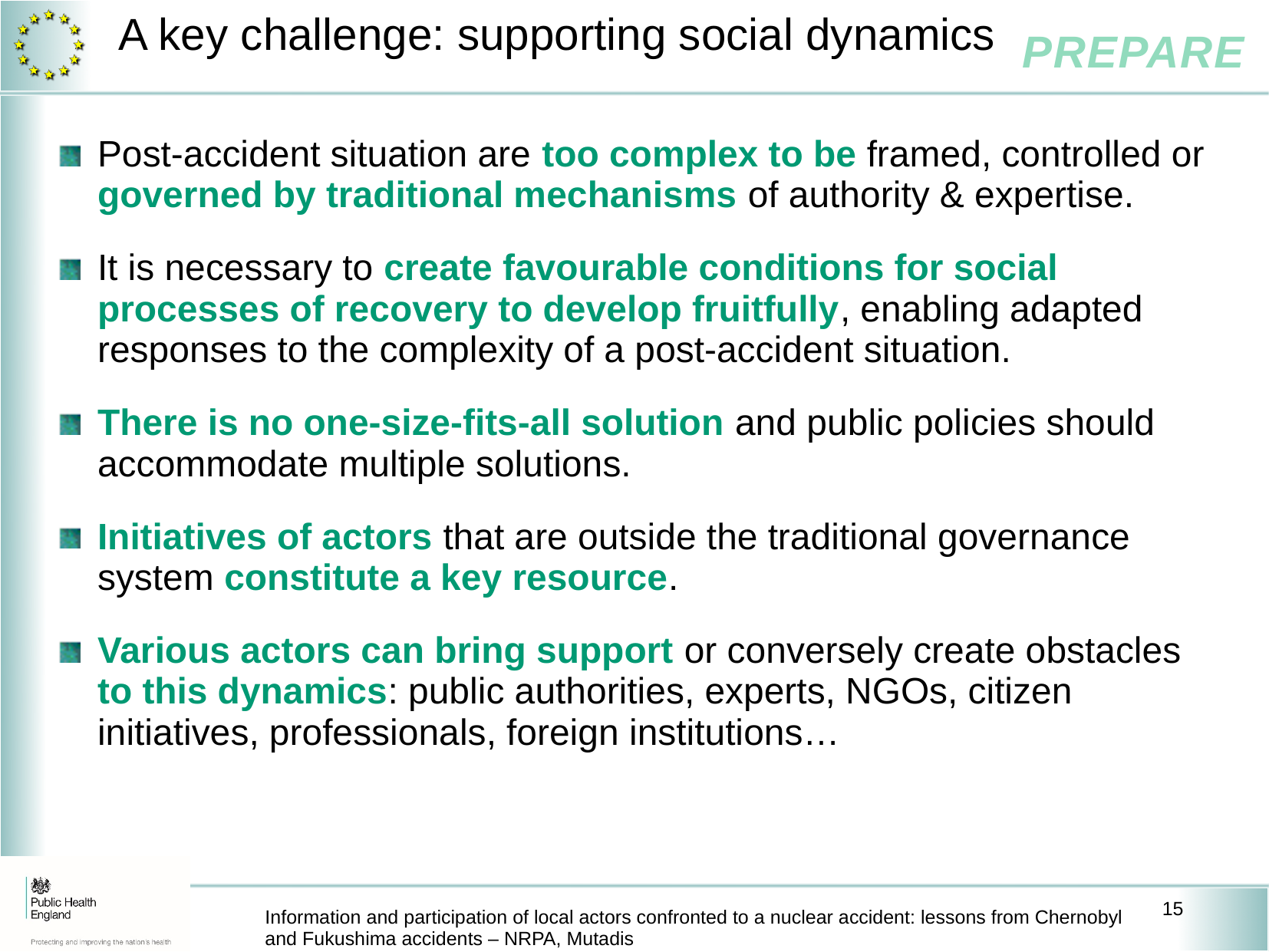

A key challenge: supporting social dynamics
Post-accident situation are too complex to be framed, controlled or governed by traditional mechanisms of authority & expertise.
It is necessary to create favourable conditions for social processes of recovery to develop fruitfully, enabling adapted responses to the complexity of a post-accident situation.
There is no one-size-fits-all solution and public policies should accommodate multiple solutions.
Initiatives of actors that are outside the traditional governance system constitute a key resource.
Various actors can bring support or conversely create obstacles to this dynamics: public authorities, experts, NGOs, citizen initiatives, professionals, foreign institutions…